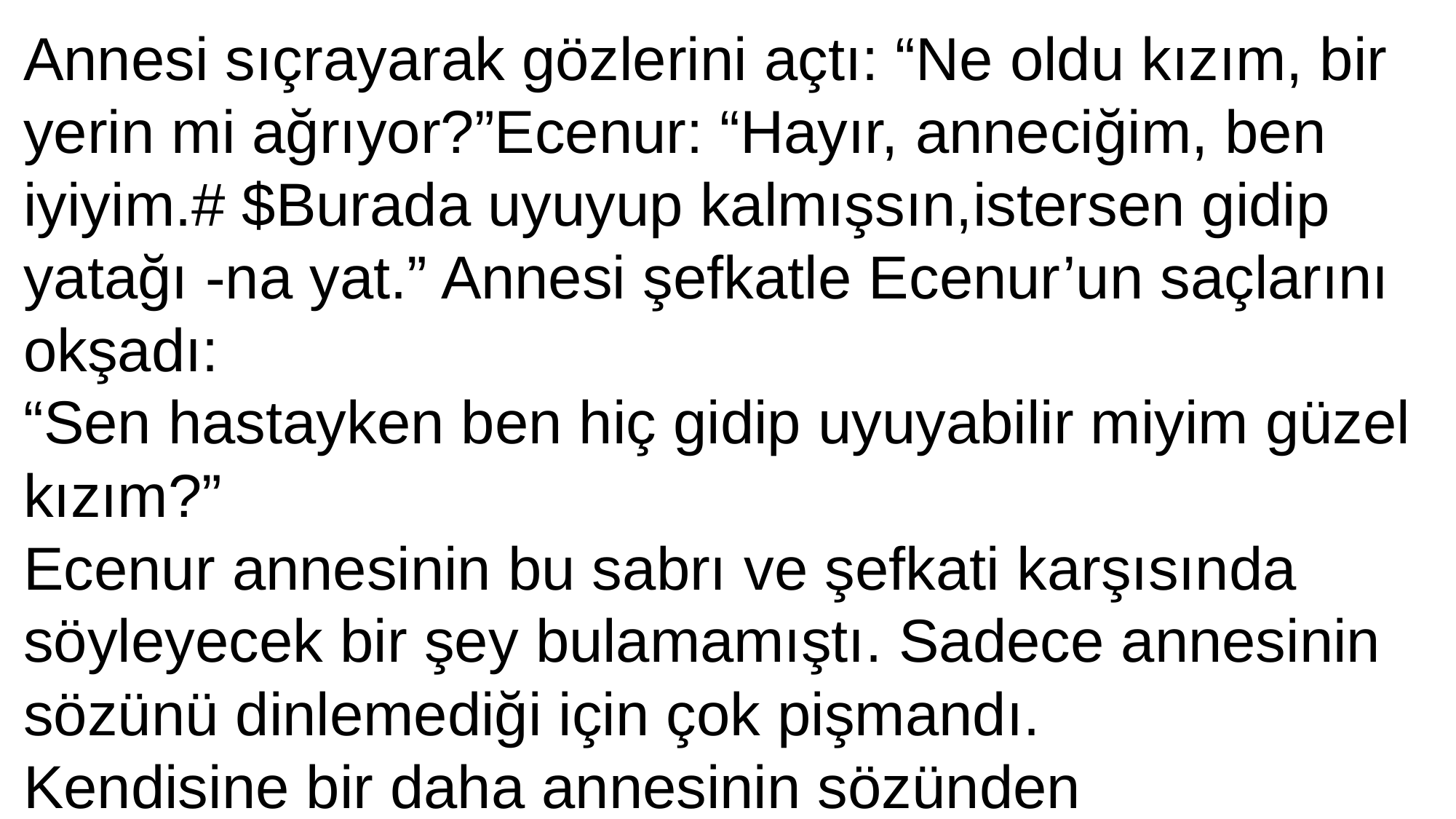

Annesi sıçrayarak gözlerini açtı: “Ne oldu kızım, bir yerin mi ağrıyor?”Ecenur: “Hayır, anneciğim, ben iyiyim.# $Burada uyuyup kalmışsın,istersen gidip yatağı -na yat.” Annesi şefkatle Ecenur’un saçlarını okşadı:
“Sen hastayken ben hiç gidip uyuyabilir miyim güzel kızım?”
Ecenur annesinin bu sabrı ve şefkati karşısında söyleyecek bir şey bulamamıştı. Sadece annesinin sözünü dinlemediği için çok pişmandı.
Kendisine bir daha annesinin sözünden çıkmayacağına dair söz verdi.